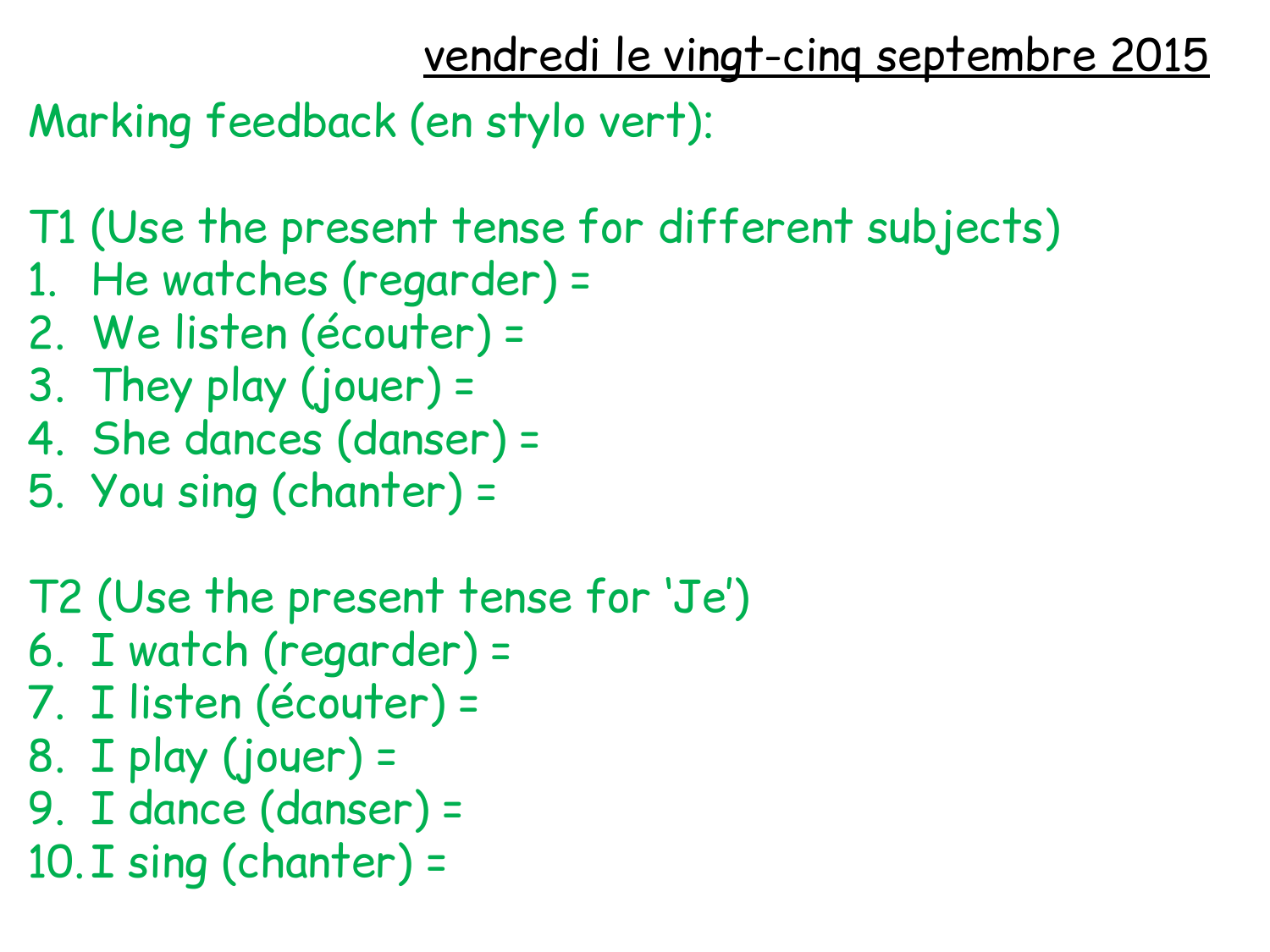

vendredi le vingt-cinq septembre 2015
Marking feedback (en stylo vert):

T1 (Use the present tense for different subjects)
He watches (regarder) =
We listen (écouter) =
They play (jouer) =
She dances (danser) =
You sing (chanter) =

T2 (Use the present tense for ‘Je’)
I watch (regarder) =
I listen (écouter) =
I play (jouer) =
I dance (danser) =
I sing (chanter) =